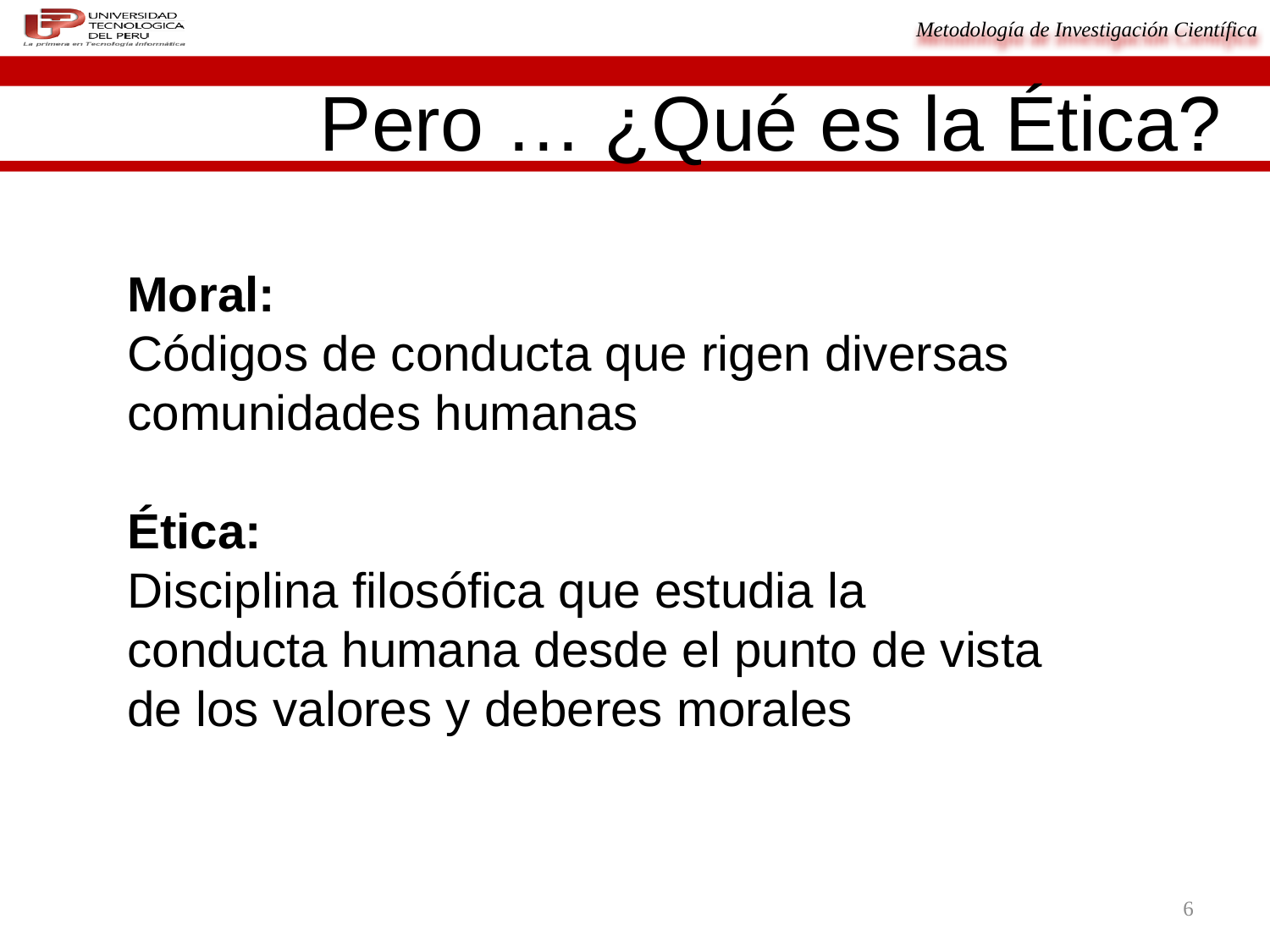

# Pero … ¿Qué es la Ética?
Moral:
Códigos de conducta que rigen diversas
comunidades humanas

Ética:
Disciplina filosófica que estudia la
conducta humana desde el punto de vista
de los valores y deberes morales
6